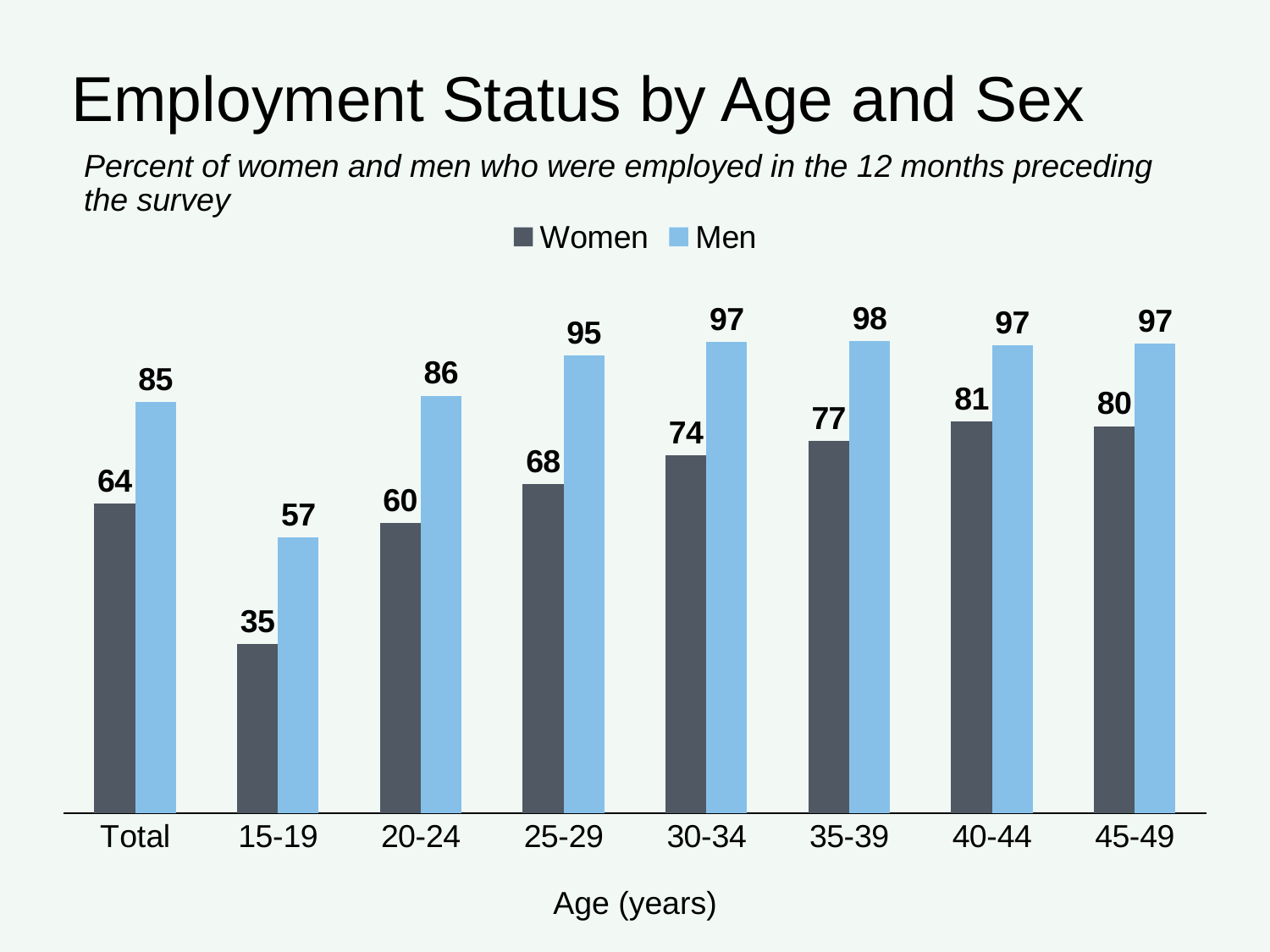

# Employment Status by Age and Sex
Percent of women and men who were employed in the 12 months preceding the survey

### Chart

| Category | Women | Men |
|---|---|---|
| Total | 64.0 | 85.0 |
| 15-19 | 35.0 | 57.0 |
| 20-24 | 60.0 | 86.3 |
| 25-29 | 68.0 | 94.7 |
| 30-34 | 74.0 | 97.4 |
| 35-39 | 77.0 | 97.60000000000001 |
| 40-44 | 81.0 | 96.7 |
| 45-49 | 80.0 | 97.1 |
Age (years)